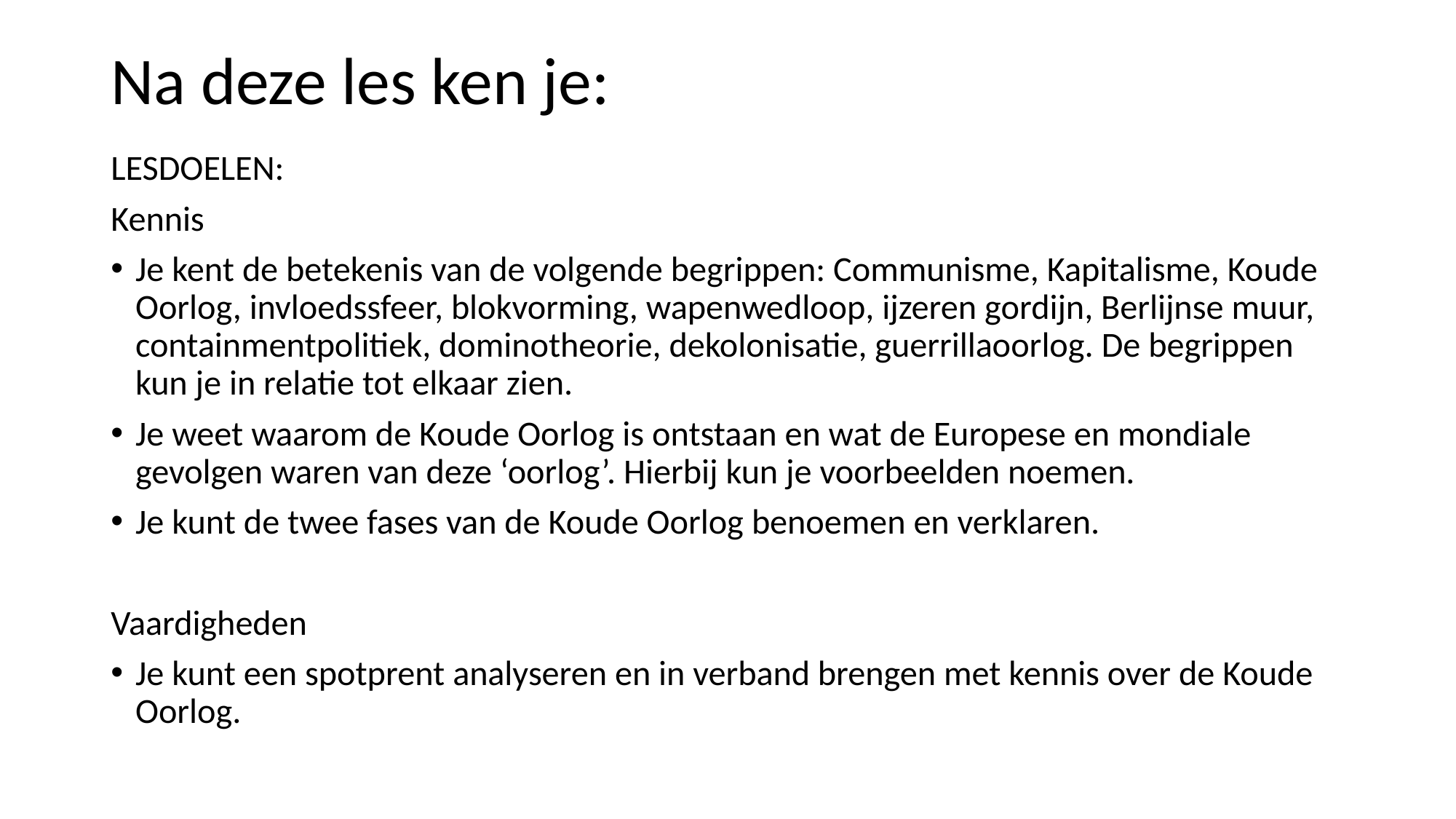

# Na deze les ken je:
LESDOELEN:
Kennis
Je kent de betekenis van de volgende begrippen: Communisme, Kapitalisme, Koude Oorlog, invloedssfeer, blokvorming, wapenwedloop, ijzeren gordijn, Berlijnse muur, containmentpolitiek, dominotheorie, dekolonisatie, guerrillaoorlog. De begrippen kun je in relatie tot elkaar zien.
Je weet waarom de Koude Oorlog is ontstaan en wat de Europese en mondiale gevolgen waren van deze ‘oorlog’. Hierbij kun je voorbeelden noemen.
Je kunt de twee fases van de Koude Oorlog benoemen en verklaren.

Vaardigheden
Je kunt een spotprent analyseren en in verband brengen met kennis over de Koude Oorlog.